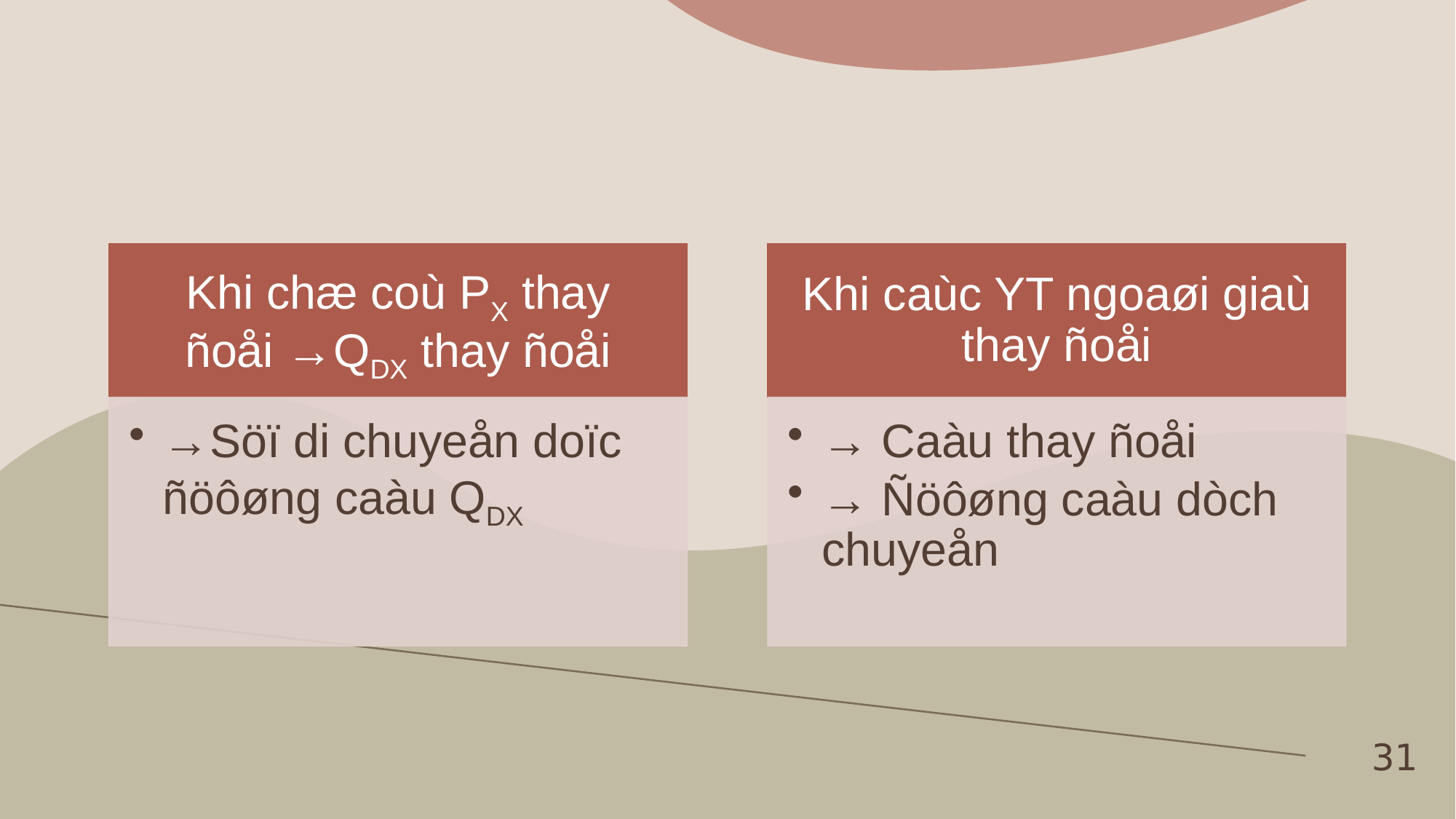

#
Khi chæ coù PX thay ñoåi →QDX thay ñoåi
→Söï di chuyeån doïc ñöôøng caàu QDX
Khi caùc YT ngoaøi giaù thay ñoåi
→ Caàu thay ñoåi
→ Ñöôøng caàu dòch chuyeån
31